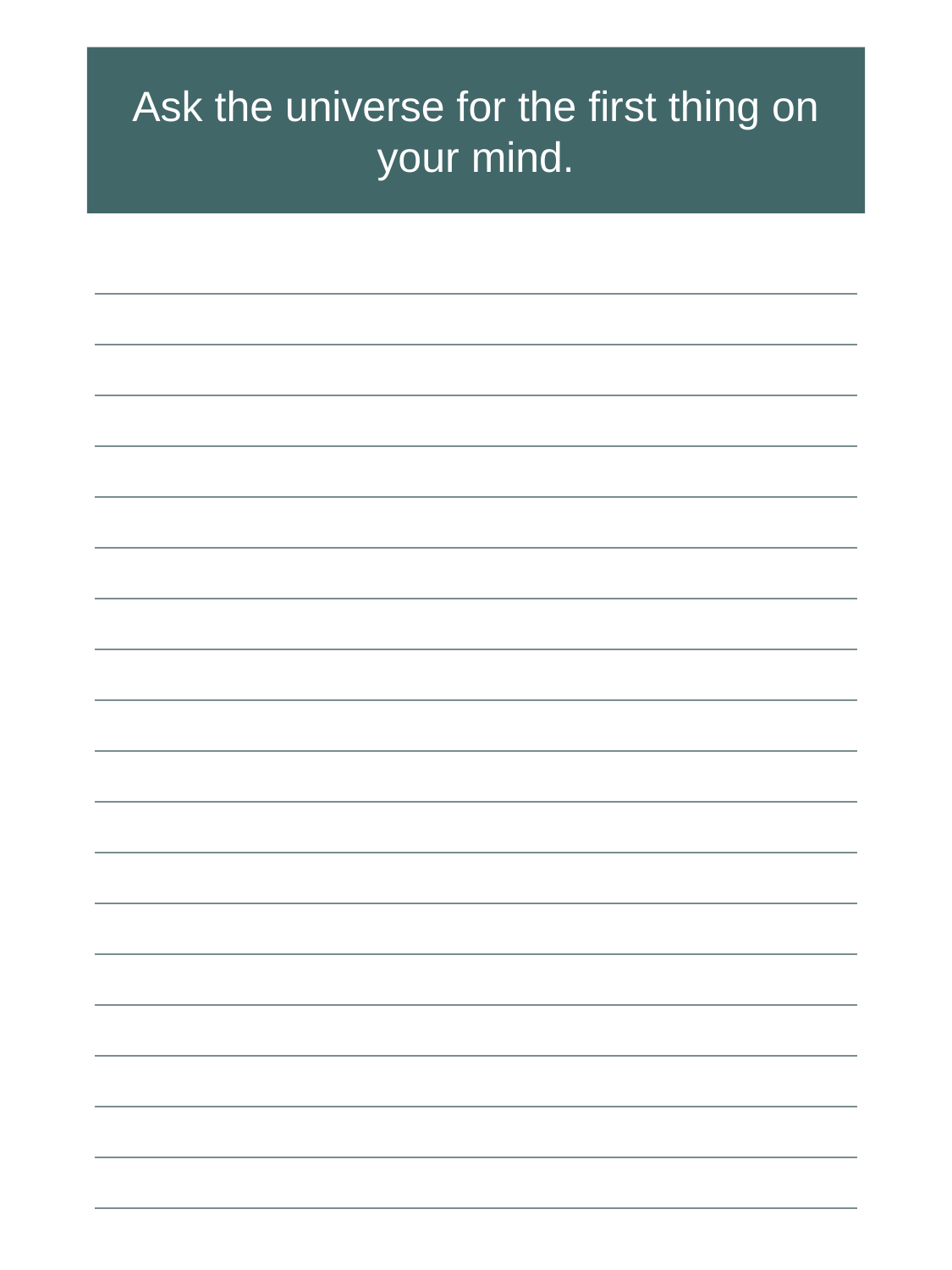

Ask the universe for the first thing on your mind.
|  |
| --- |
|  |
|  |
|  |
|  |
|  |
|  |
|  |
|  |
|  |
|  |
|  |
|  |
|  |
|  |
|  |
|  |
|  |